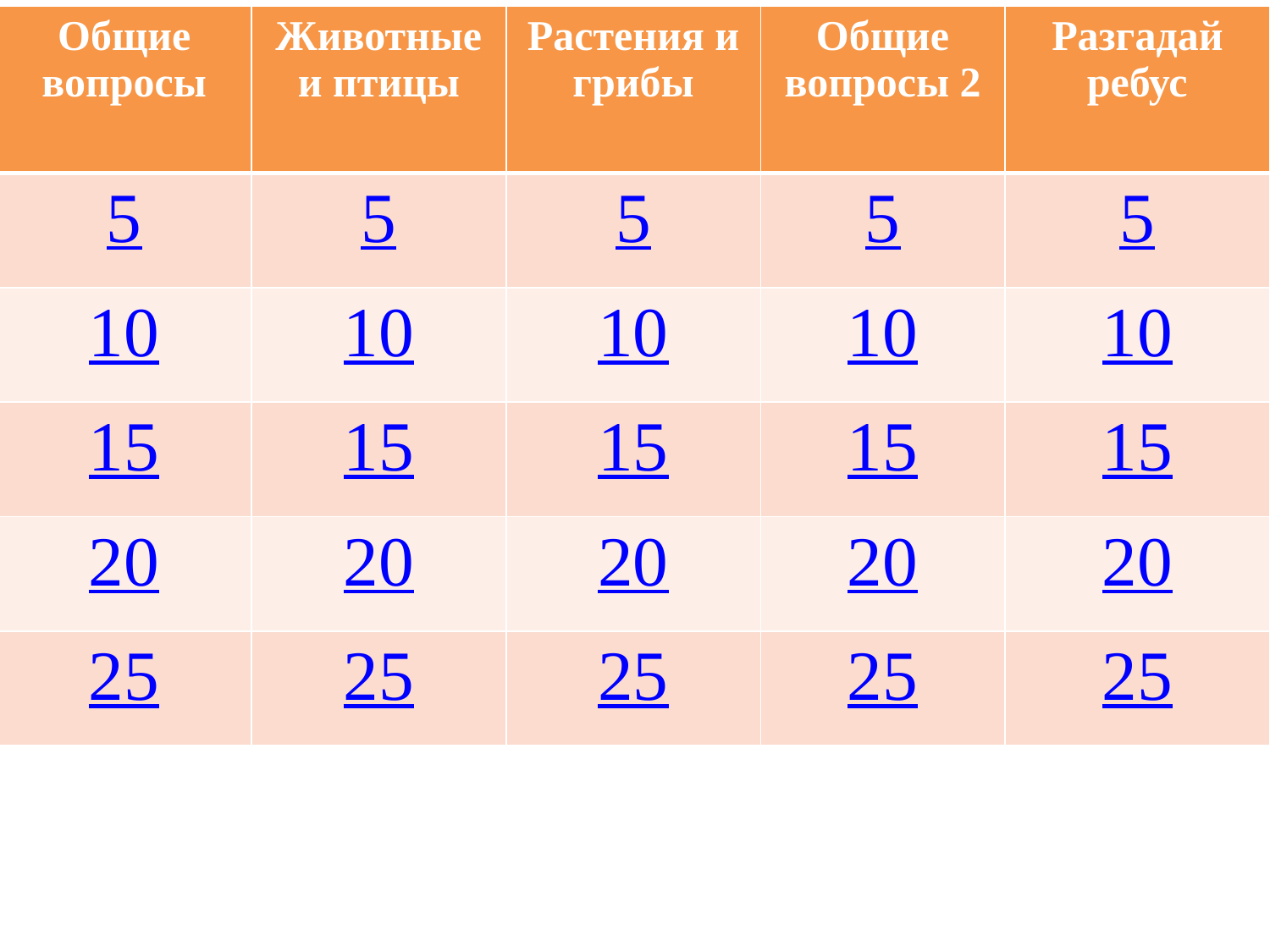

| Общие вопросы | Животные и птицы | Растения и грибы | Общие вопросы 2 | Разгадай ребус |
| --- | --- | --- | --- | --- |
| 5 | 5 | 5 | 5 | 5 |
| 10 | 10 | 10 | 10 | 10 |
| 15 | 15 | 15 | 15 | 15 |
| 20 | 20 | 20 | 20 | 20 |
| 25 | 25 | 25 | 25 | 25 |